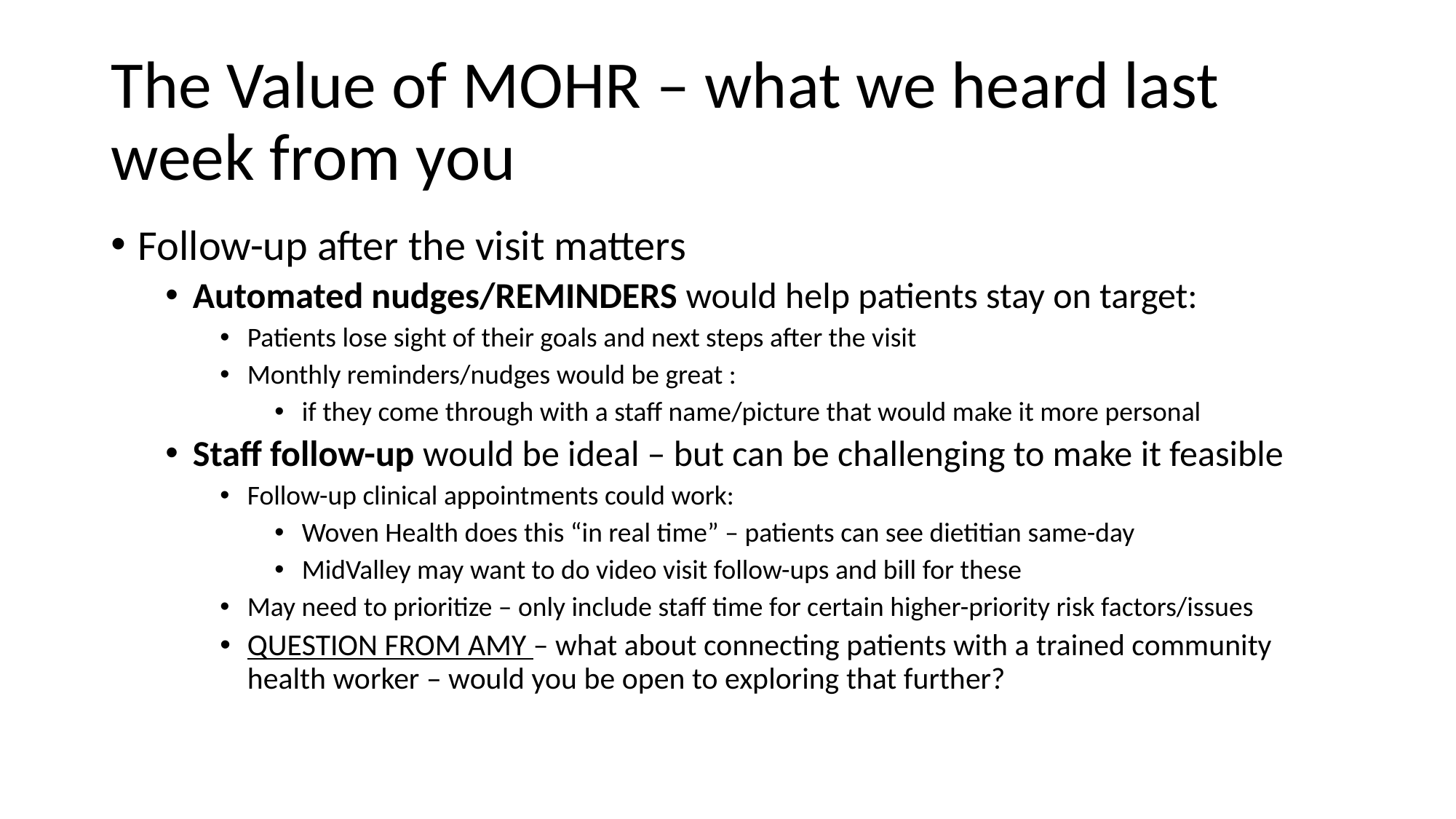

# The Value of MOHR – what we heard last week from you
Follow-up after the visit matters
Automated nudges/REMINDERS would help patients stay on target:
Patients lose sight of their goals and next steps after the visit
Monthly reminders/nudges would be great :
if they come through with a staff name/picture that would make it more personal
Staff follow-up would be ideal – but can be challenging to make it feasible
Follow-up clinical appointments could work:
Woven Health does this “in real time” – patients can see dietitian same-day
MidValley may want to do video visit follow-ups and bill for these
May need to prioritize – only include staff time for certain higher-priority risk factors/issues
QUESTION FROM AMY – what about connecting patients with a trained community health worker – would you be open to exploring that further?